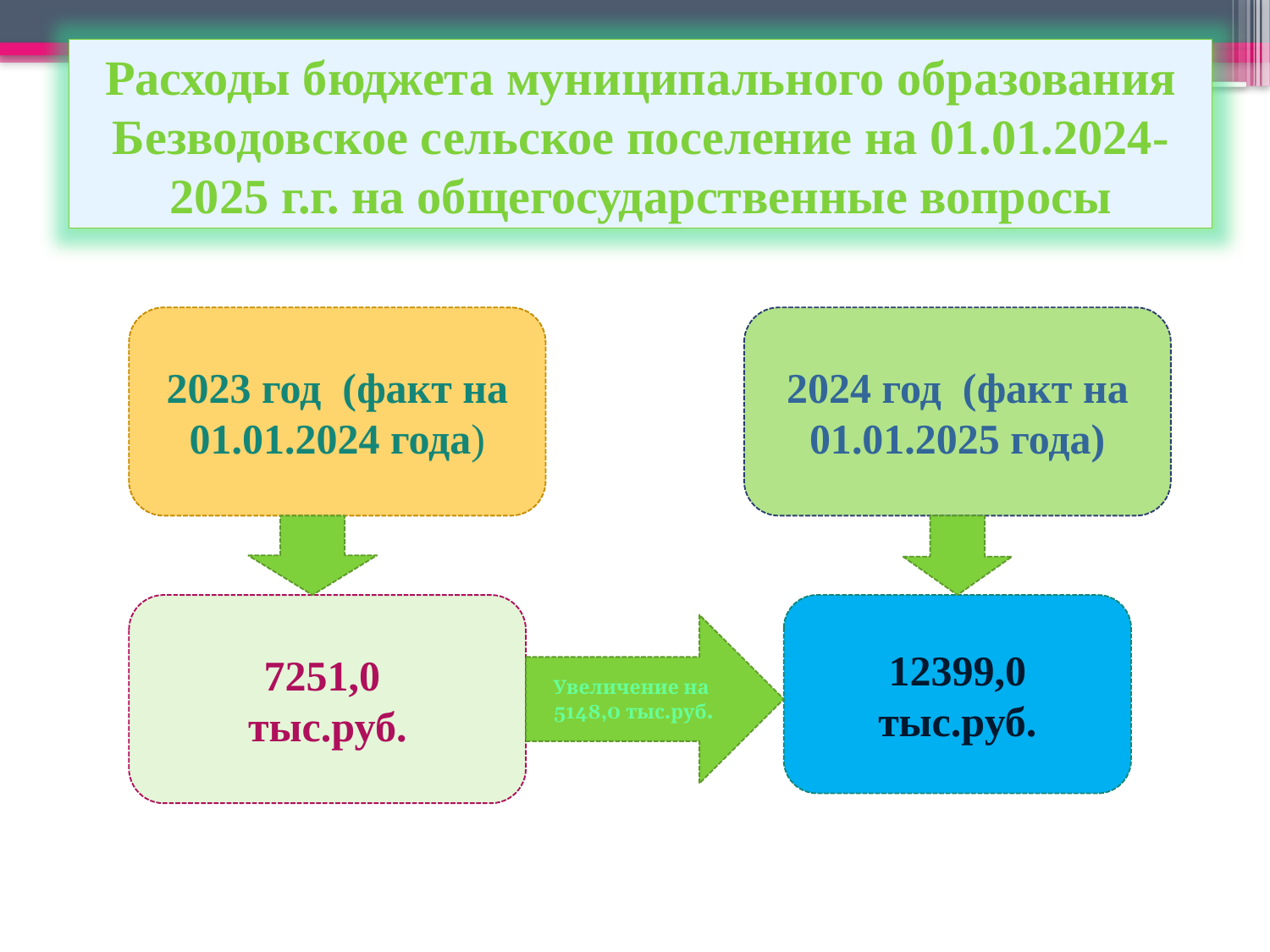

Расходы бюджета муниципального образования Безводовское сельское поселение на 01.01.2024-2025 г.г. на общегосударственные вопросы
2023 год  (факт на 01.01.2024 года)
2024 год  (факт на 01.01.2025 года)

7251,0
тыс.руб.
12399,0 тыс.руб.
Увеличение на  5148,0 тыс.руб.